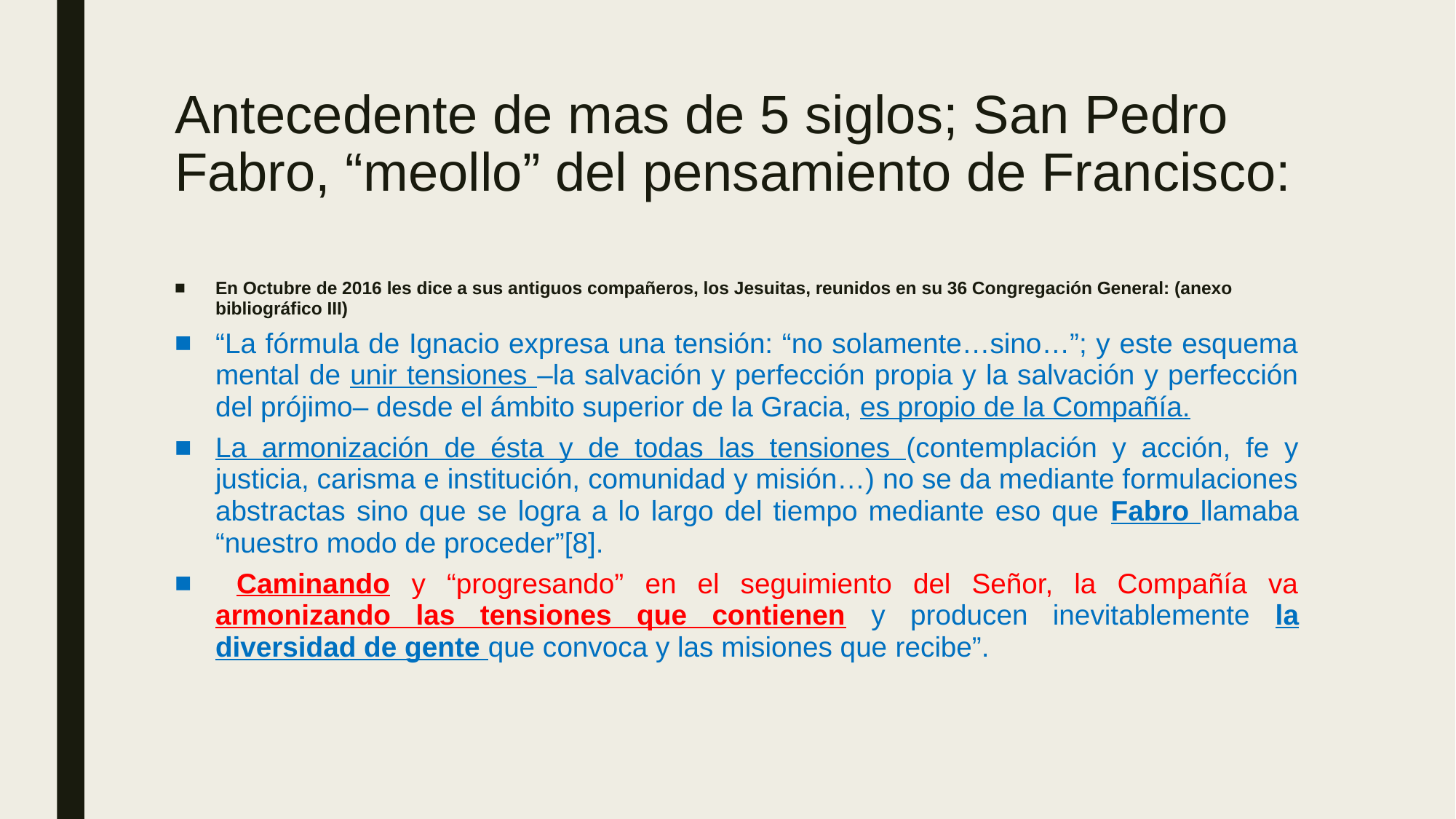

# Antecedente de mas de 5 siglos; San Pedro Fabro, “meollo” del pensamiento de Francisco:
En Octubre de 2016 les dice a sus antiguos compañeros, los Jesuitas, reunidos en su 36 Congregación General: (anexo bibliográfico III)
“La fórmula de Ignacio expresa una tensión: “no solamente…sino…”; y este esquema mental de unir tensiones –la salvación y perfección propia y la salvación y perfección del prójimo– desde el ámbito superior de la Gracia, es propio de la Compañía.
La armonización de ésta y de todas las tensiones (contemplación y acción, fe y justicia, carisma e institución, comunidad y misión…) no se da mediante formulaciones abstractas sino que se logra a lo largo del tiempo mediante eso que Fabro llamaba “nuestro modo de proceder”[8].
 Caminando y “progresando” en el seguimiento del Señor, la Compañía va armonizando las tensiones que contienen y producen inevitablemente la diversidad de gente que convoca y las misiones que recibe”.